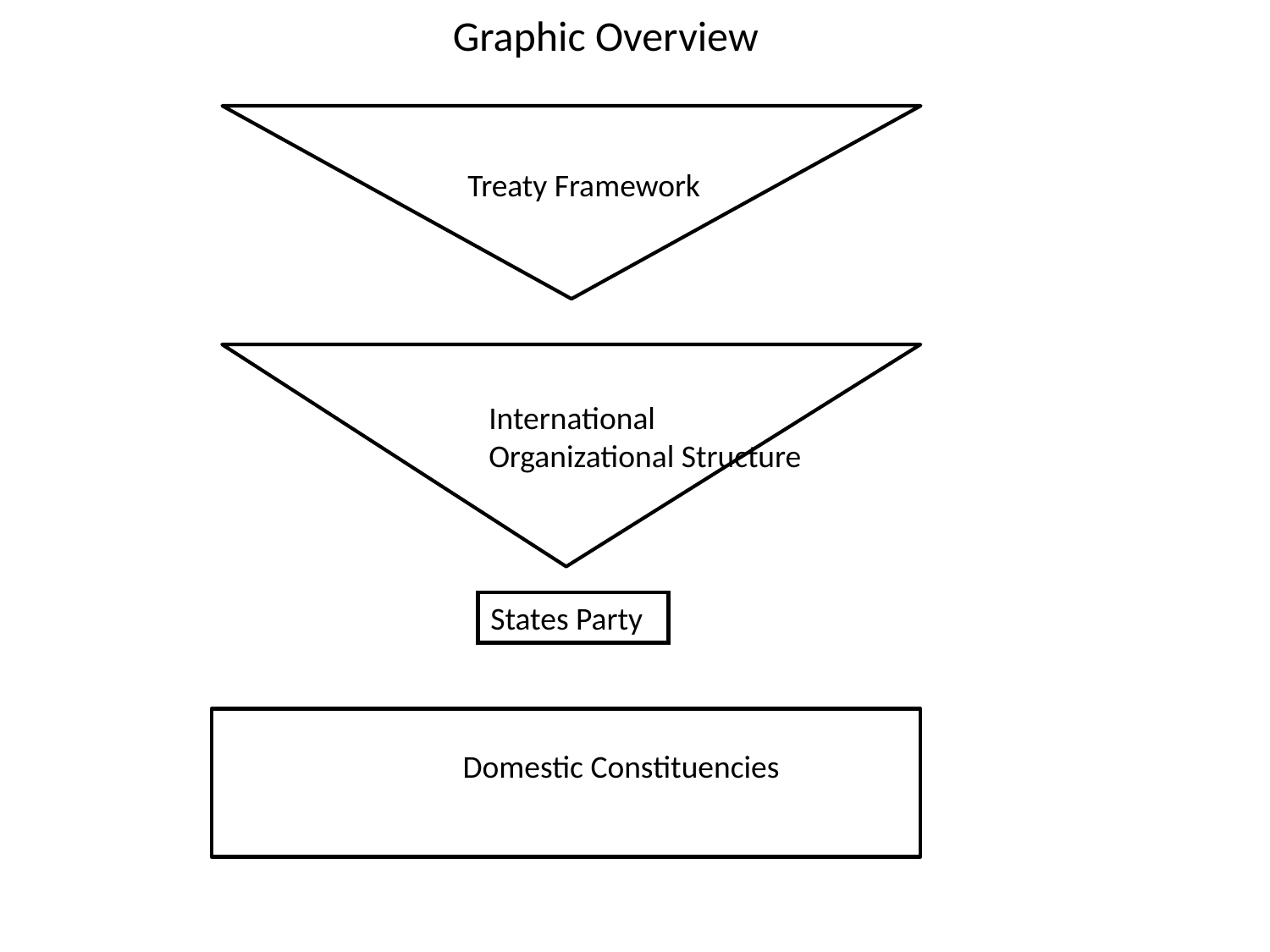

Graphic Overview

Treaty Framework

International Organizational Structure
States Party

Domestic Constituencies